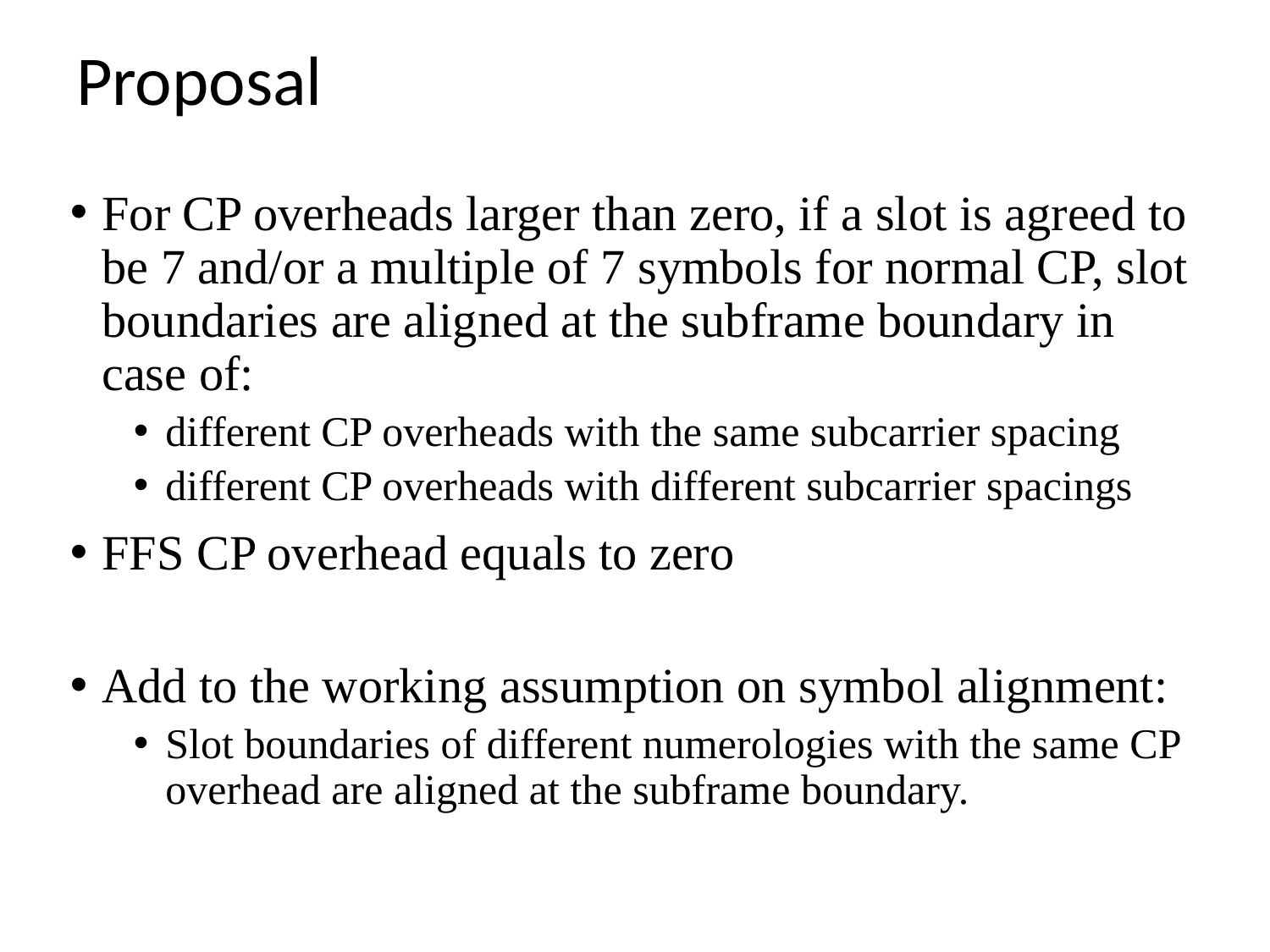

# Proposal
For CP overheads larger than zero, if a slot is agreed to be 7 and/or a multiple of 7 symbols for normal CP, slot boundaries are aligned at the subframe boundary in case of:
different CP overheads with the same subcarrier spacing
different CP overheads with different subcarrier spacings
FFS CP overhead equals to zero

Add to the working assumption on symbol alignment:
Slot boundaries of different numerologies with the same CP overhead are aligned at the subframe boundary.